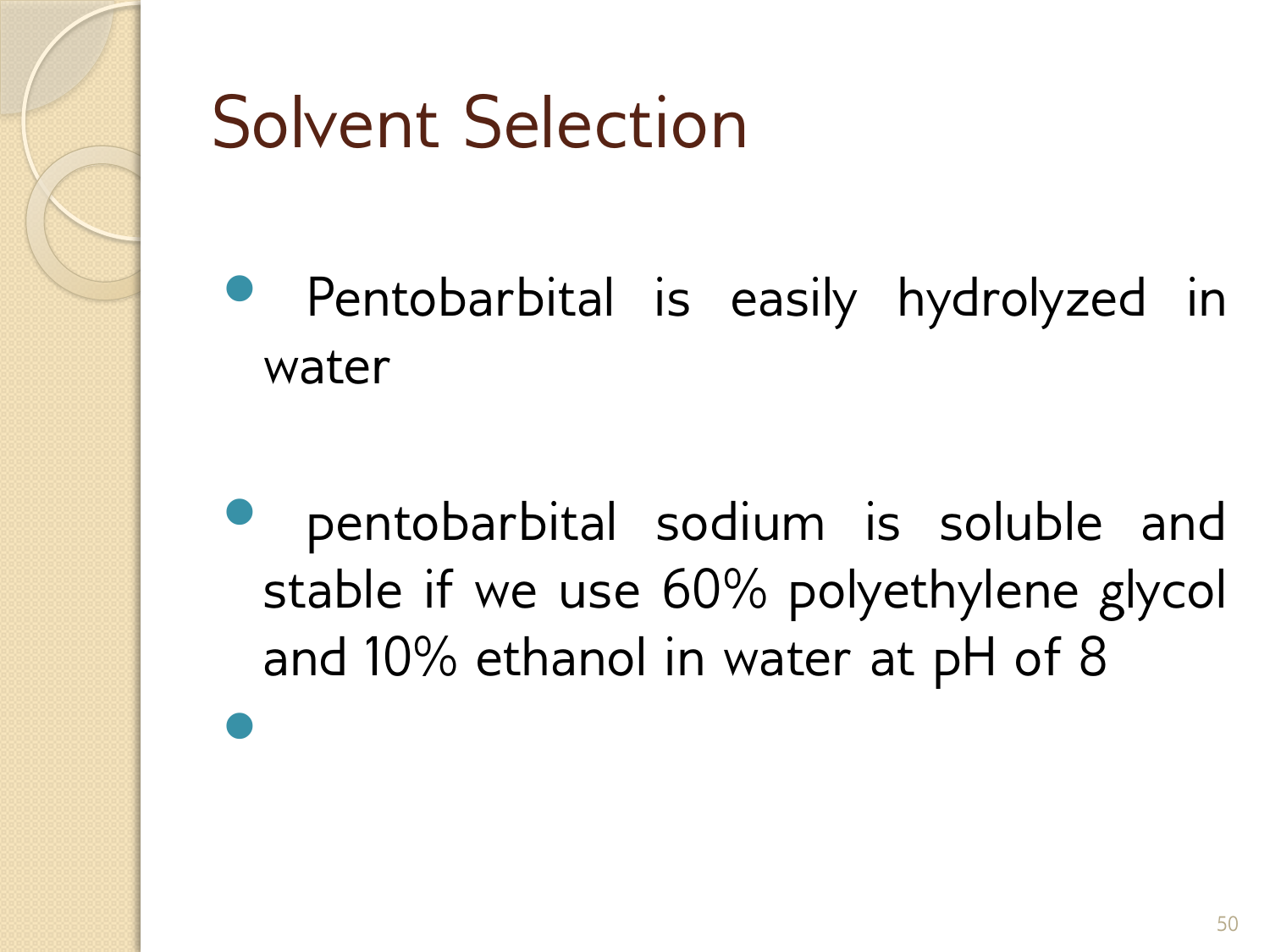

# Solvent Selection
 Pentobarbital is easily hydrolyzed in water

 pentobarbital sodium is soluble and stable if we use 60% polyethylene glycol and 10% ethanol in water at pH of 8

50